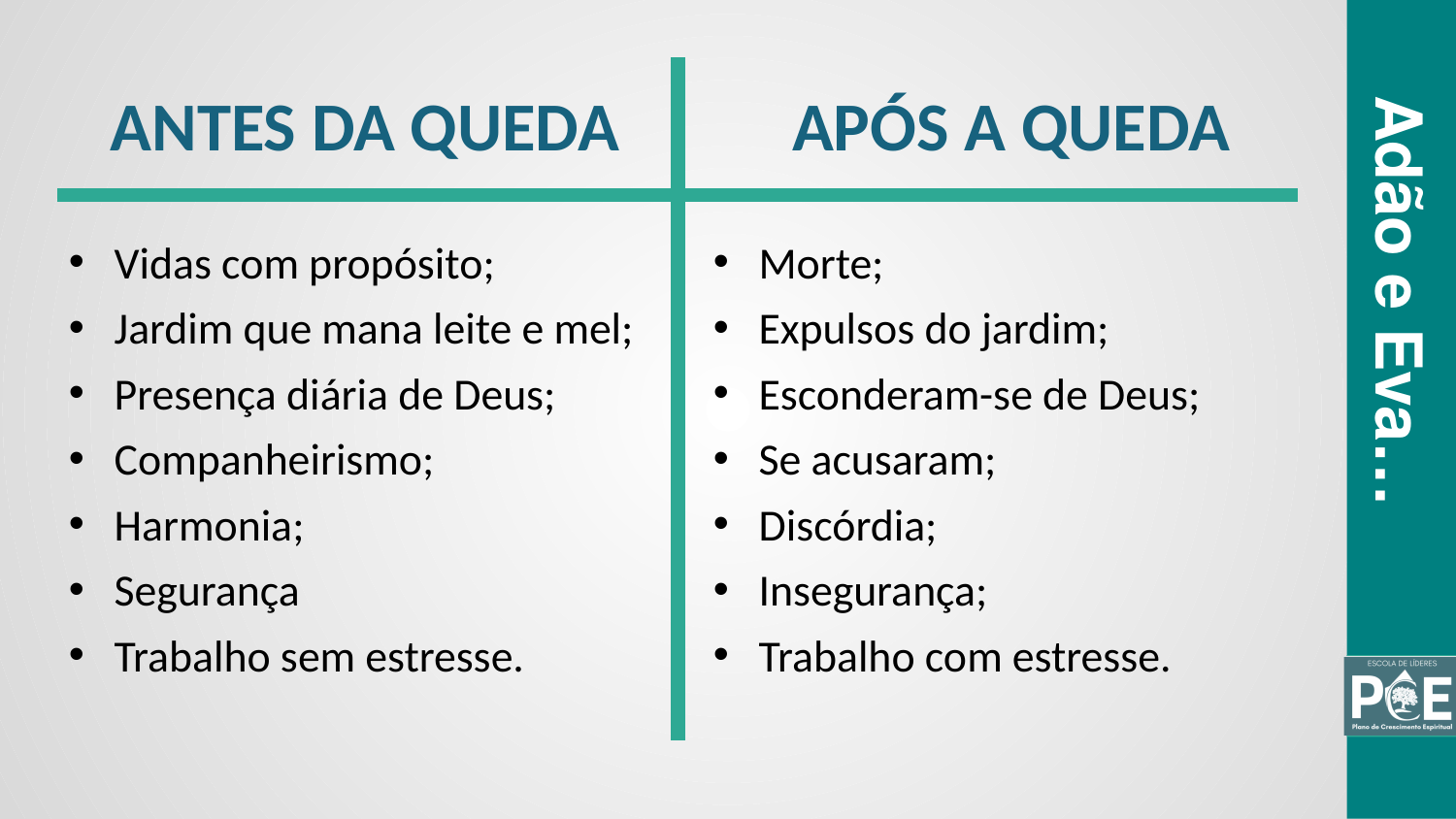

ANTES DA QUEDA
APÓS A QUEDA

Vidas com propósito;
Jardim que mana leite e mel;
Presença diária de Deus;
Companheirismo;
Harmonia;
Segurança
Trabalho sem estresse.
Morte;
Expulsos do jardim;
Esconderam-se de Deus;
Se acusaram;
Discórdia;
Insegurança;
Trabalho com estresse.
Adão e Eva…